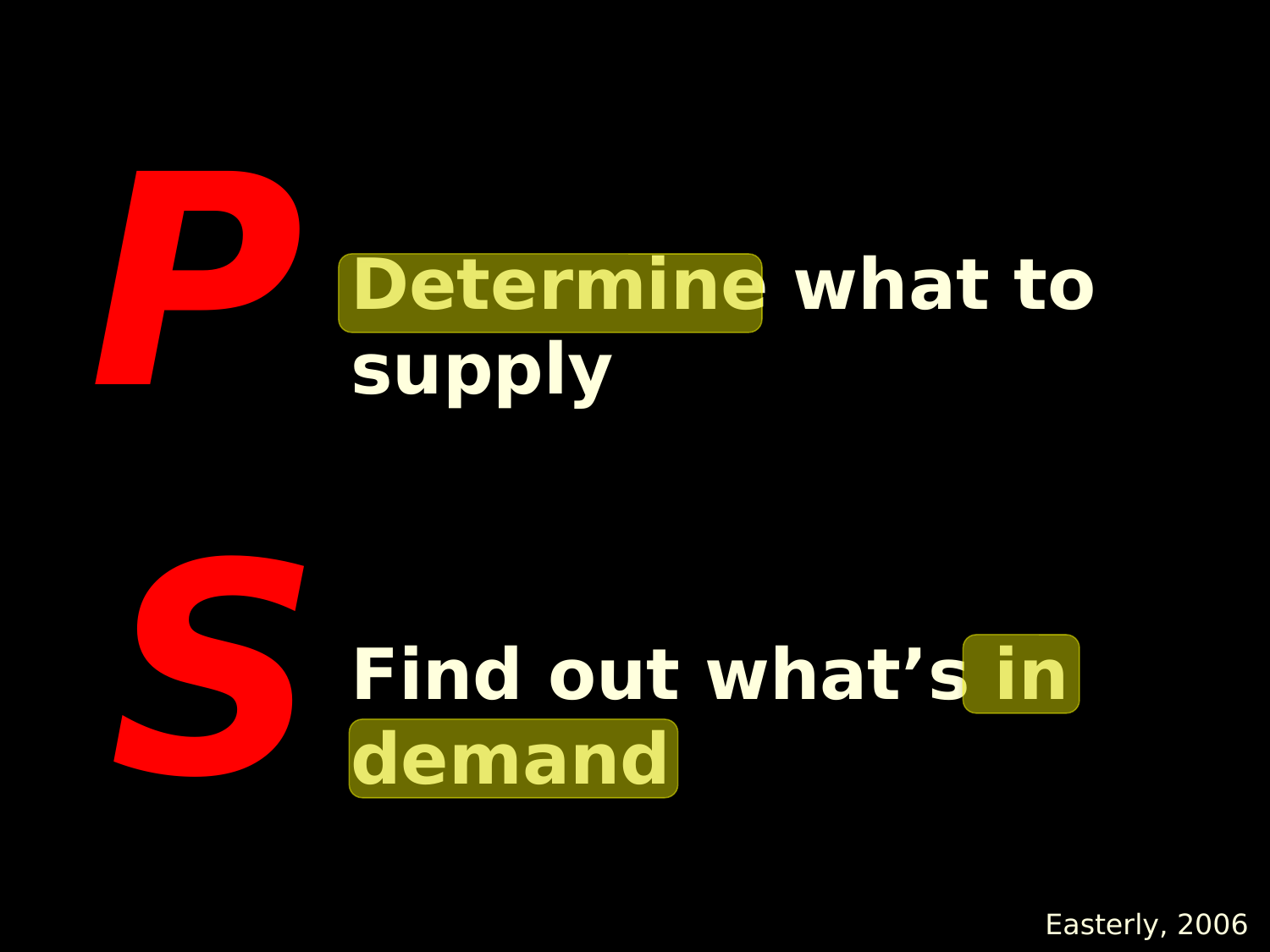

P
Determine what to supply

S
Find out what’s in demand

Easterly, 2006